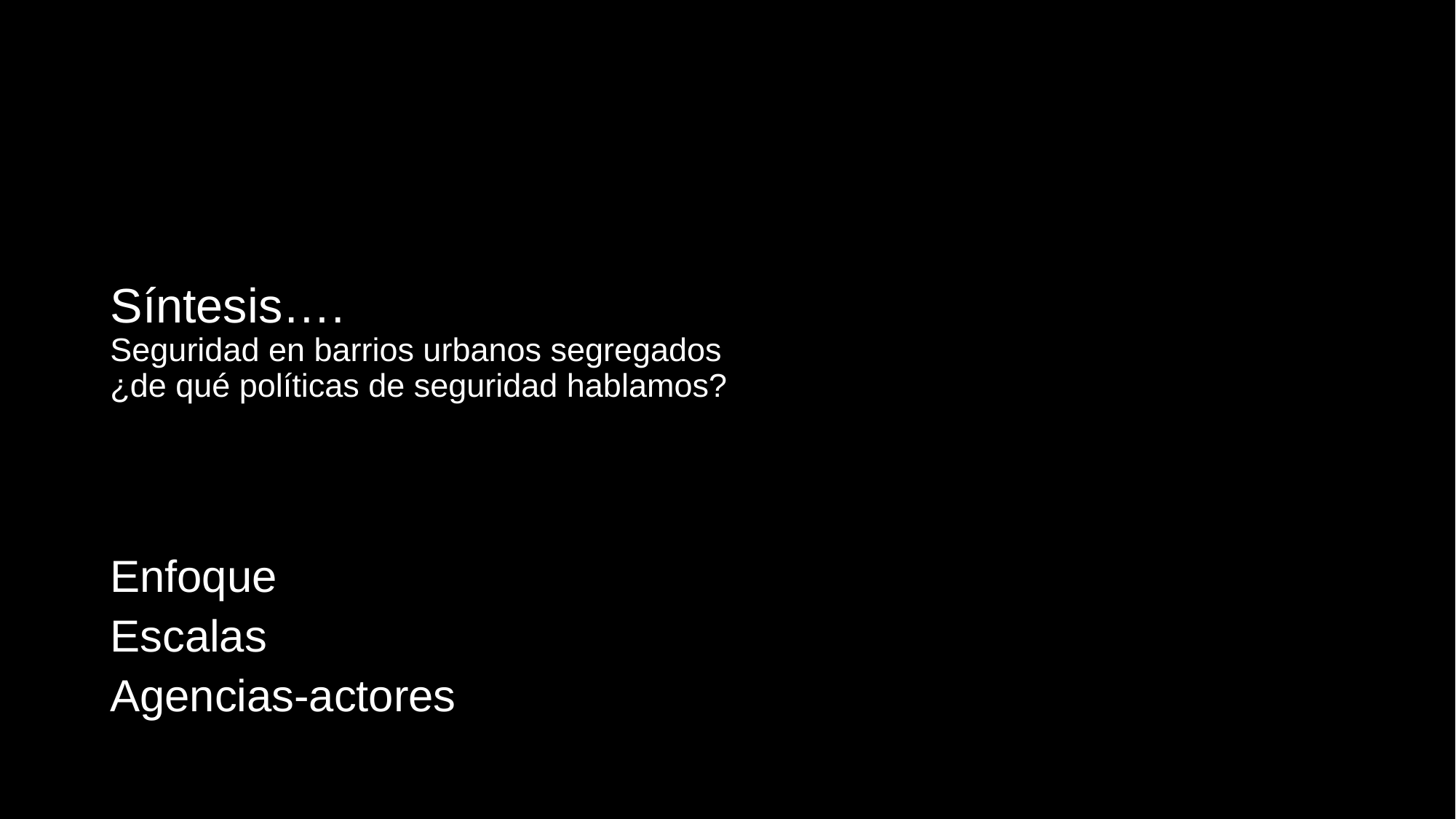

# Síntesis…. Seguridad en barrios urbanos segregados ¿de qué políticas de seguridad hablamos?
Enfoque
Escalas
Agencias-actores